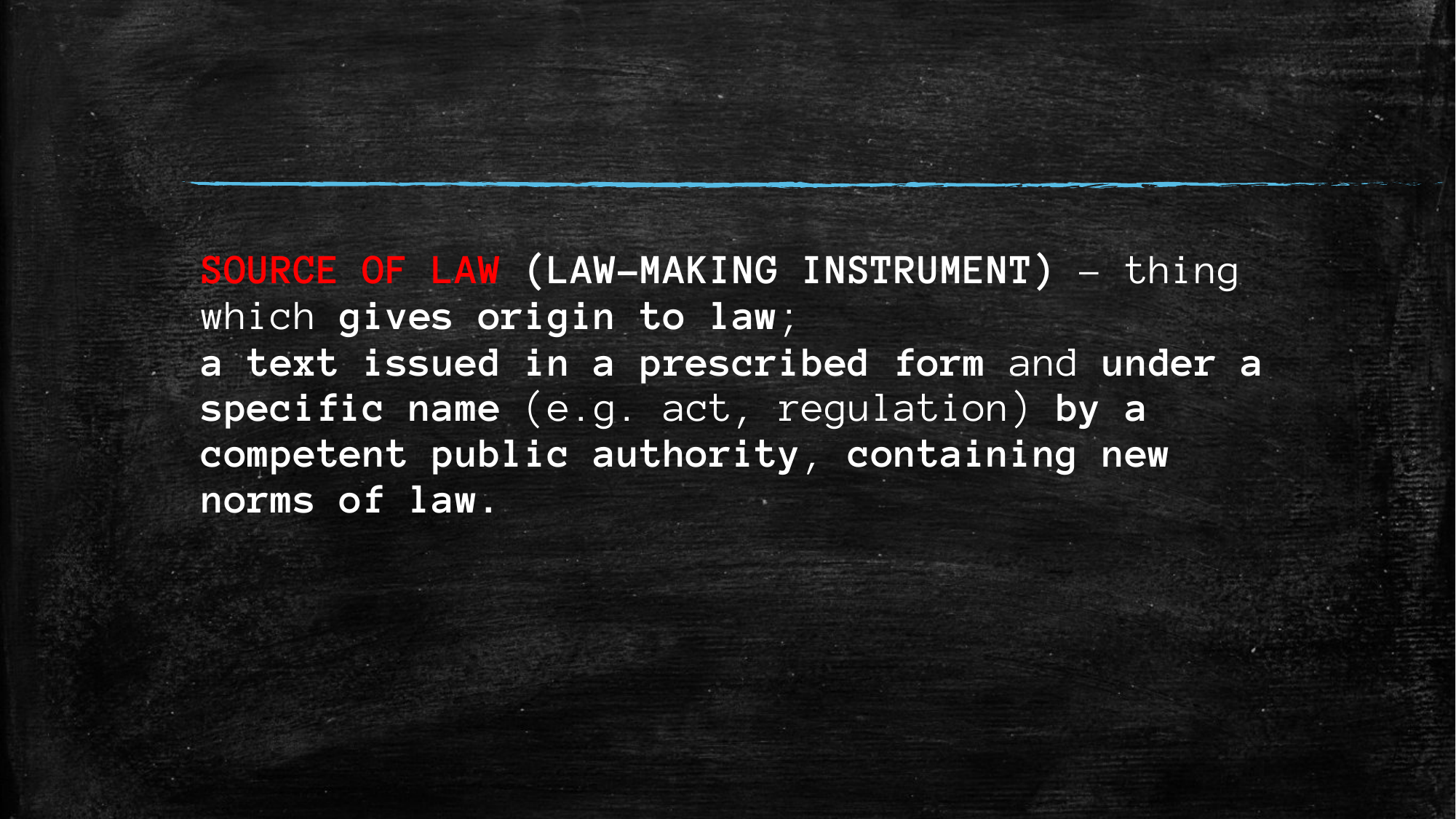

# SOURCE OF LAW (LAW-MAKING INSTRUMENT) – thing which gives origin to law; a text issued in a prescribed form and under a specific name (e.g. act, regulation) by a competent public authority, containing new norms of law.